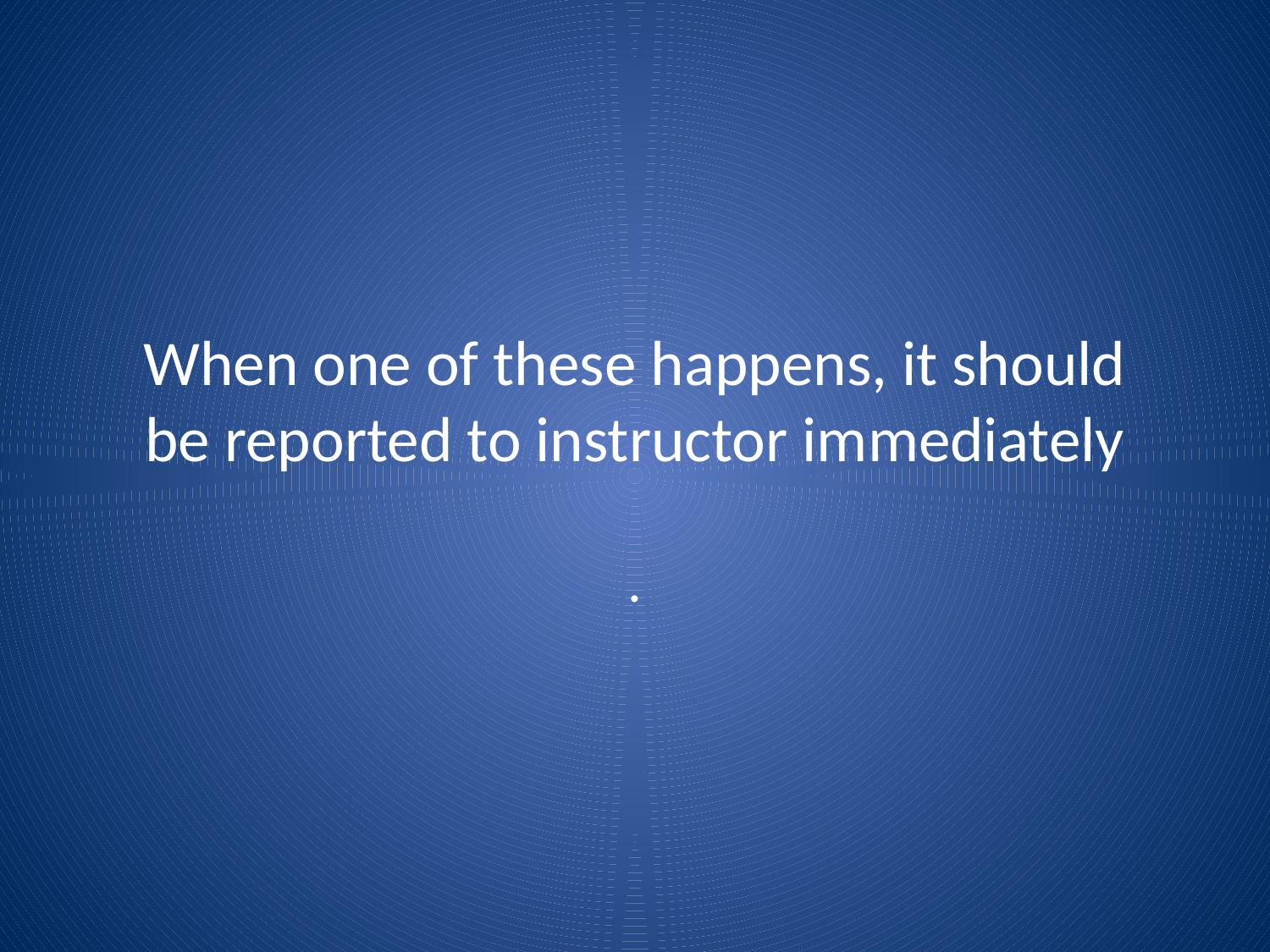

# When one of these happens, it should be reported to instructor immediately
.